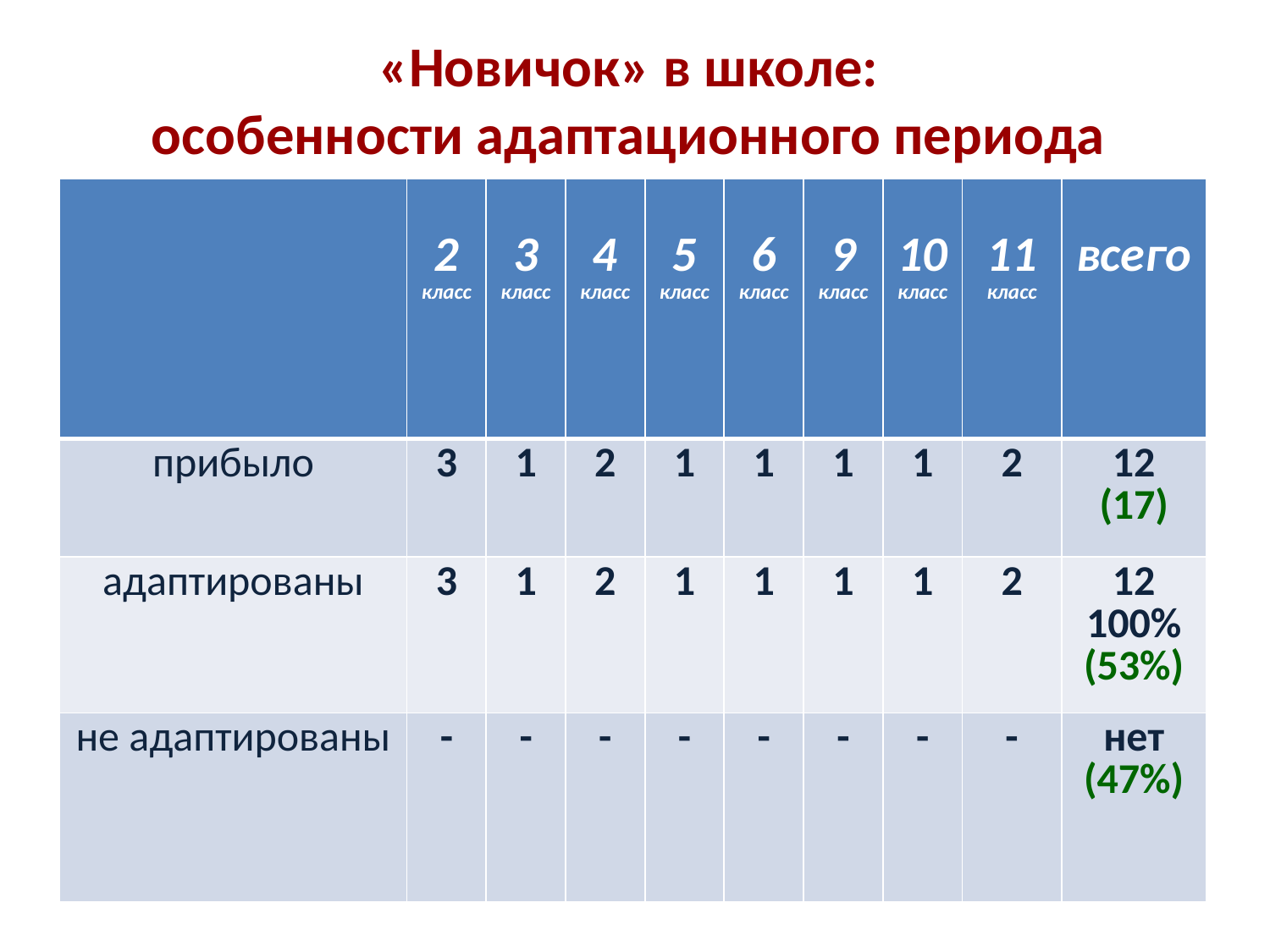

# «Новичок» в школе: особенности адаптационного периода
|  | 2 класс | 3 класс | 4 класс | 5 класс | 6 класс | 9 класс | 10 класс | 11 класс | всего |
| --- | --- | --- | --- | --- | --- | --- | --- | --- | --- |
| прибыло | 3 | 1 | 2 | 1 | 1 | 1 | 1 | 2 | 12 (17) |
| адаптированы | 3 | 1 | 2 | 1 | 1 | 1 | 1 | 2 | 12 100% (53%) |
| не адаптированы | - | - | - | - | - | - | - | - | нет (47%) |